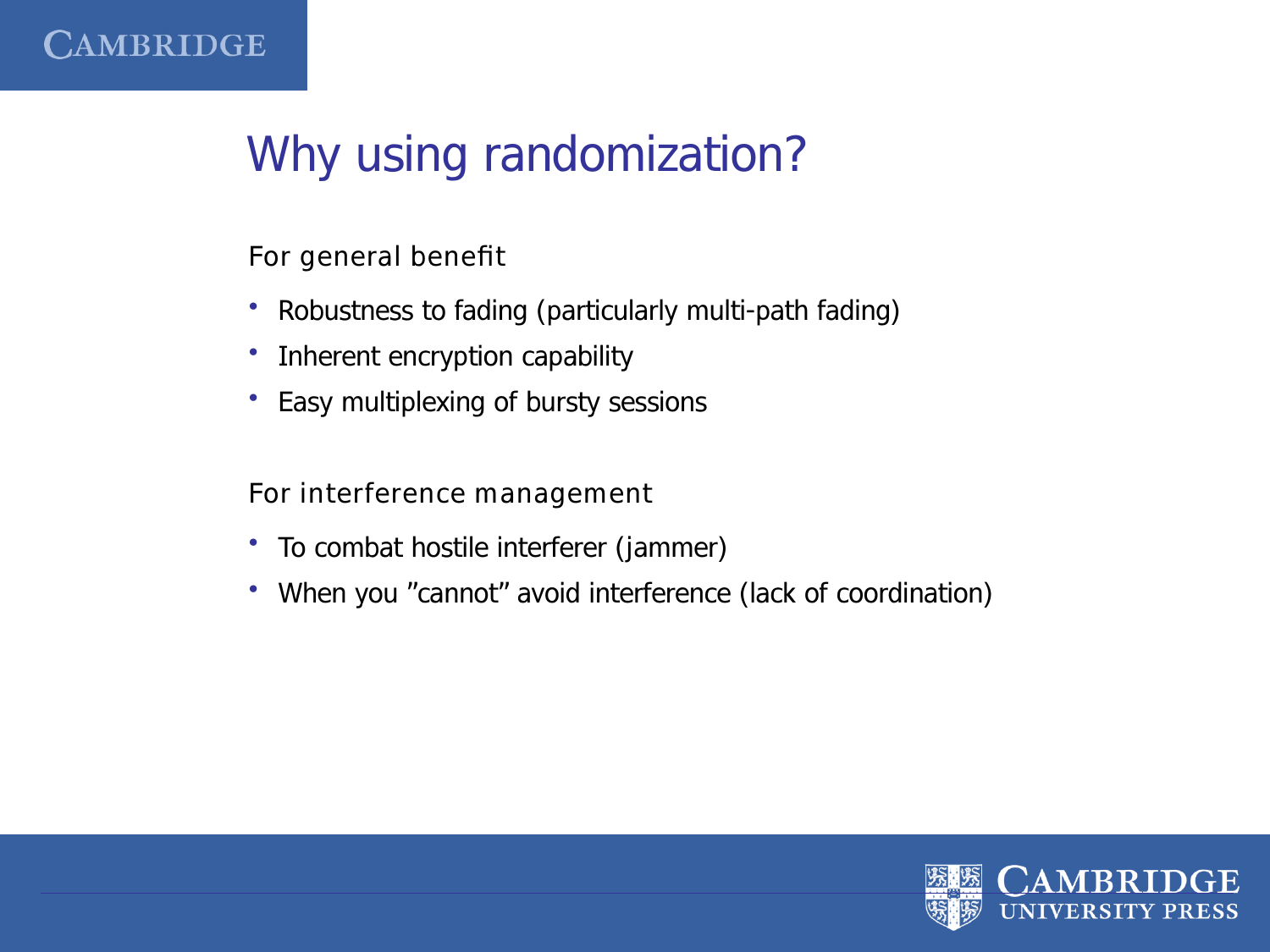

Why using randomization?
For general benefit
 Robustness to fading (particularly multi-path fading)
 Inherent encryption capability
 Easy multiplexing of bursty sessions

For interference management
 To combat hostile interferer (jammer)
 When you ”cannot” avoid interference (lack of coordination)